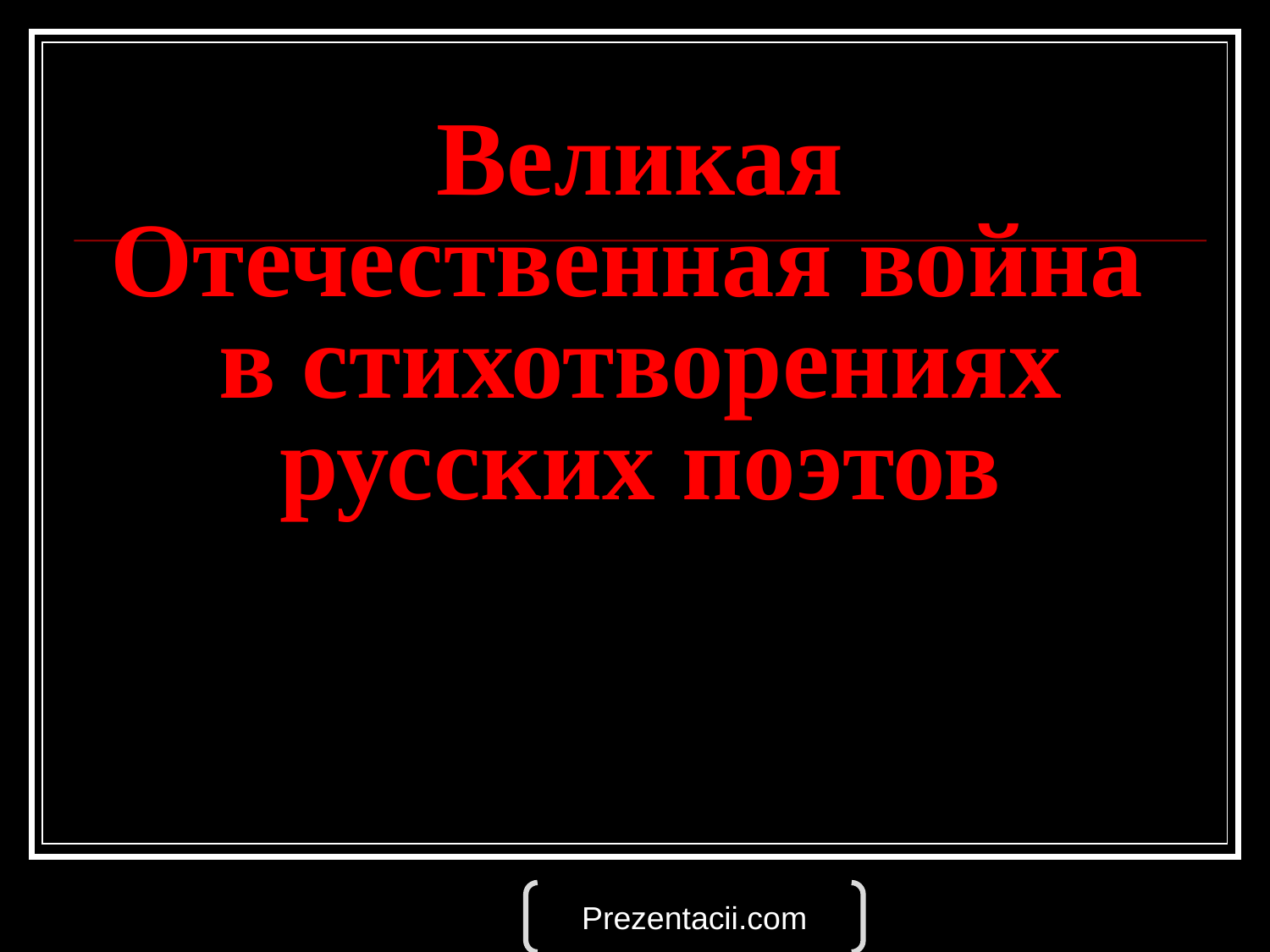

# Великая Отечественная война в стихотворениях русских поэтов
Prezentacii.com